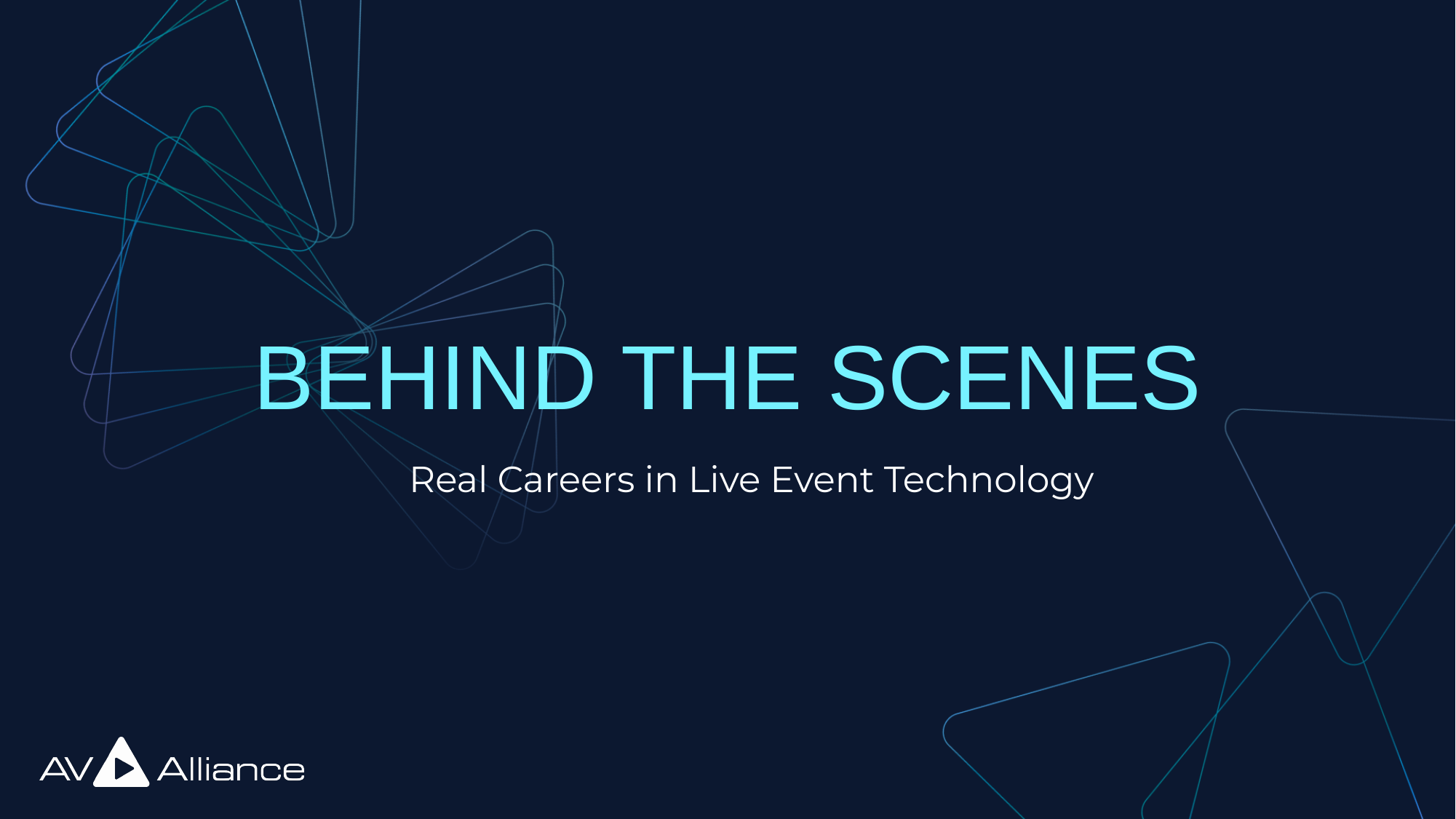

# Behind the scenes
Real Careers in Live Event Technology